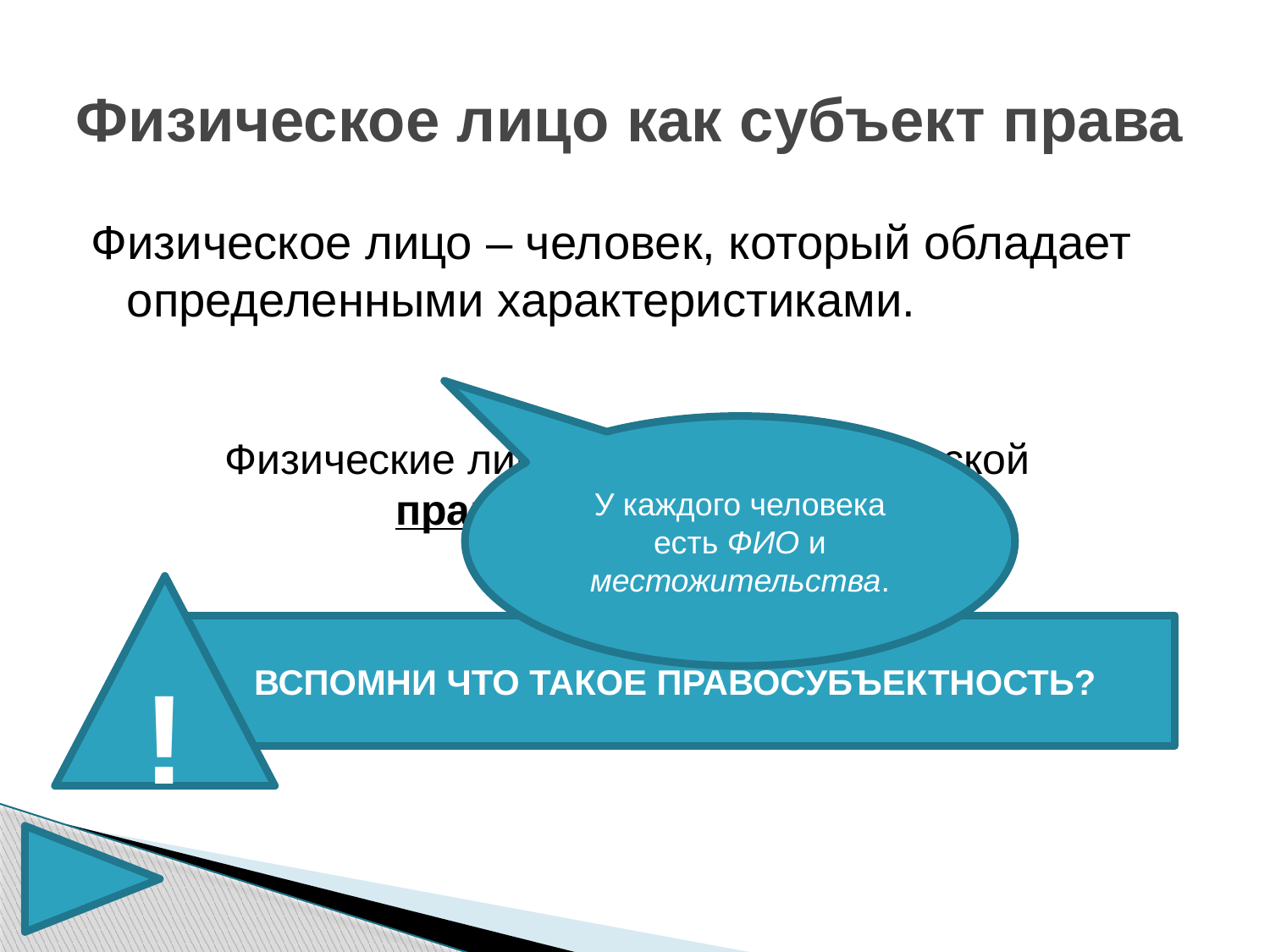

# Физическое лицо как субъект права
Физическое лицо – человек, который обладает определенными характеристиками.
У каждого человека есть ФИО и местожительства.
Физические лица обладают гражданской правосубъектностью.
!
ВСПОМНИ ЧТО ТАКОЕ ПРАВОСУБЪЕКТНОСТЬ?